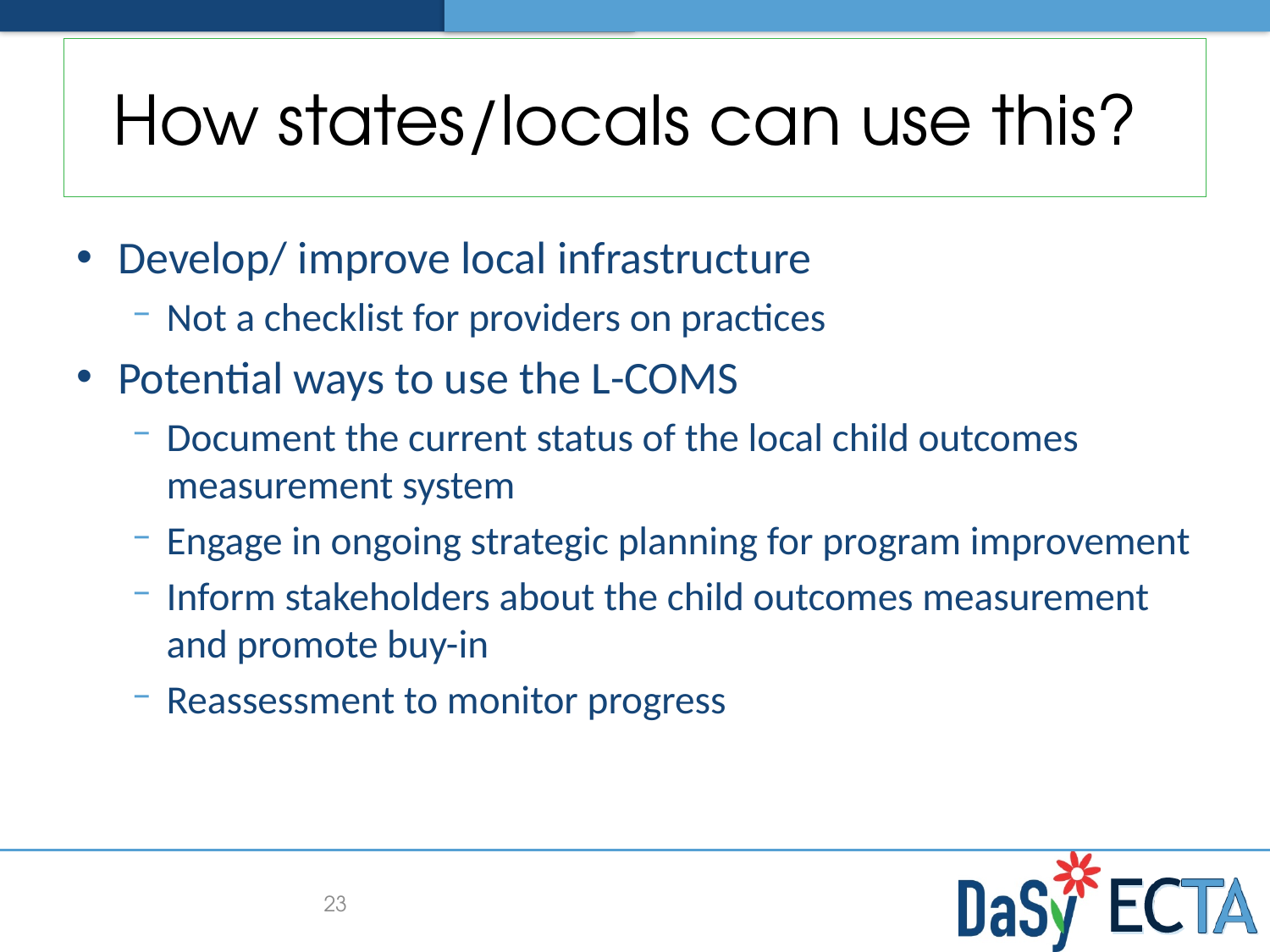

# How states/locals can use this?
Develop/ improve local infrastructure
Not a checklist for providers on practices
Potential ways to use the L-COMS
Document the current status of the local child outcomes measurement system
Engage in ongoing strategic planning for program improvement
Inform stakeholders about the child outcomes measurement and promote buy-in
Reassessment to monitor progress

23